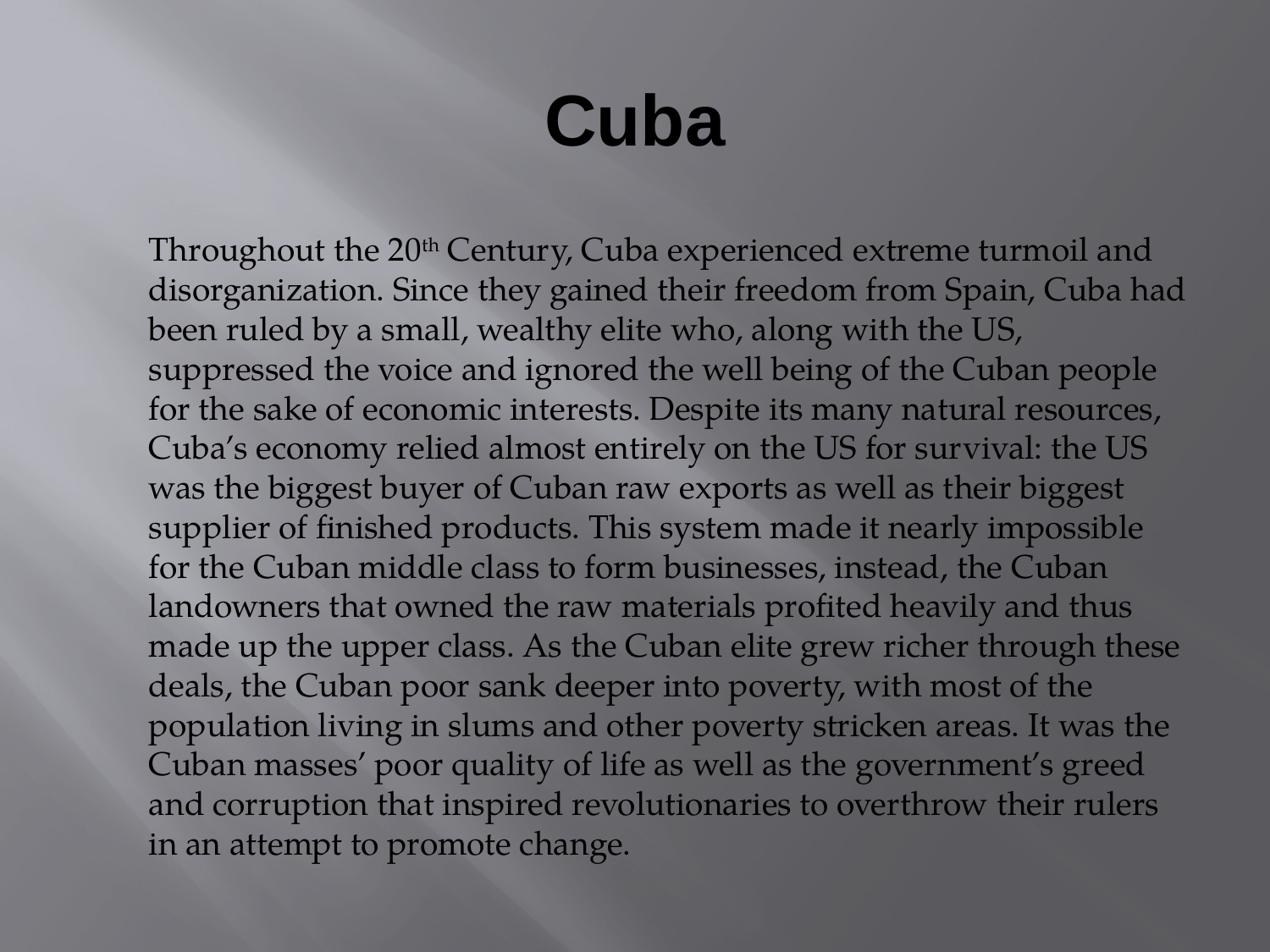

# Cuba
	Throughout the 20th Century, Cuba experienced extreme turmoil and disorganization. Since they gained their freedom from Spain, Cuba had been ruled by a small, wealthy elite who, along with the US, suppressed the voice and ignored the well being of the Cuban people for the sake of economic interests. Despite its many natural resources, Cuba’s economy relied almost entirely on the US for survival: the US was the biggest buyer of Cuban raw exports as well as their biggest supplier of finished products. This system made it nearly impossible for the Cuban middle class to form businesses, instead, the Cuban landowners that owned the raw materials profited heavily and thus made up the upper class. As the Cuban elite grew richer through these deals, the Cuban poor sank deeper into poverty, with most of the population living in slums and other poverty stricken areas. It was the Cuban masses’ poor quality of life as well as the government’s greed and corruption that inspired revolutionaries to overthrow their rulers in an attempt to promote change.